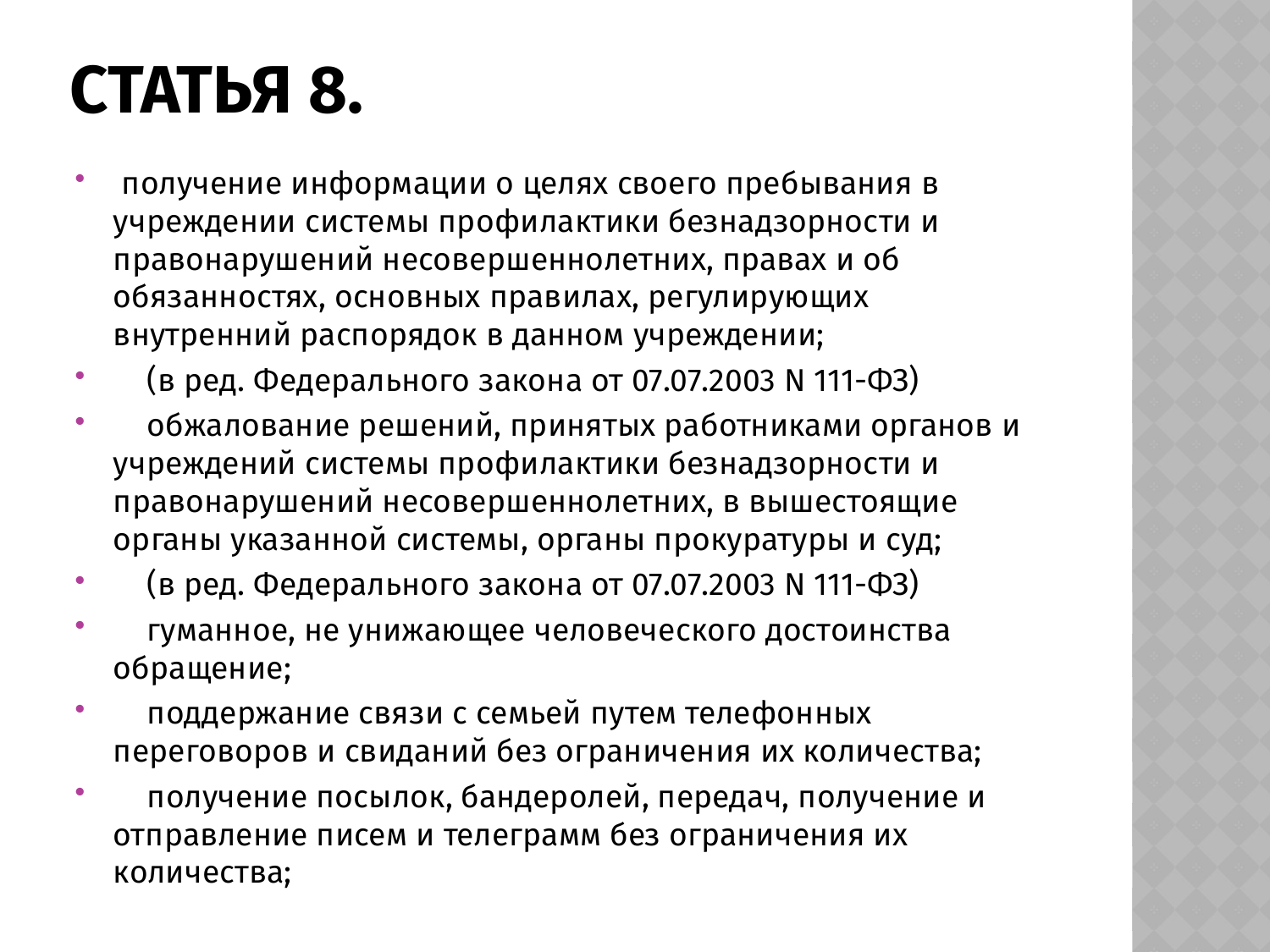

# Статья 8.
 получение информации о целях своего пребывания в учреждении системы профилактики безнадзорности и правонарушений несовершеннолетних, правах и об обязанностях, основных правилах, регулирующих внутренний распорядок в данном учреждении;
    (в ред. Федерального закона от 07.07.2003 N 111-ФЗ)
    обжалование решений, принятых работниками органов и учреждений системы профилактики безнадзорности и правонарушений несовершеннолетних, в вышестоящие органы указанной системы, органы прокуратуры и суд;
    (в ред. Федерального закона от 07.07.2003 N 111-ФЗ)
    гуманное, не унижающее человеческого достоинства обращение;
    поддержание связи с семьей путем телефонных переговоров и свиданий без ограничения их количества;
    получение посылок, бандеролей, передач, получение и отправление писем и телеграмм без ограничения их количества;